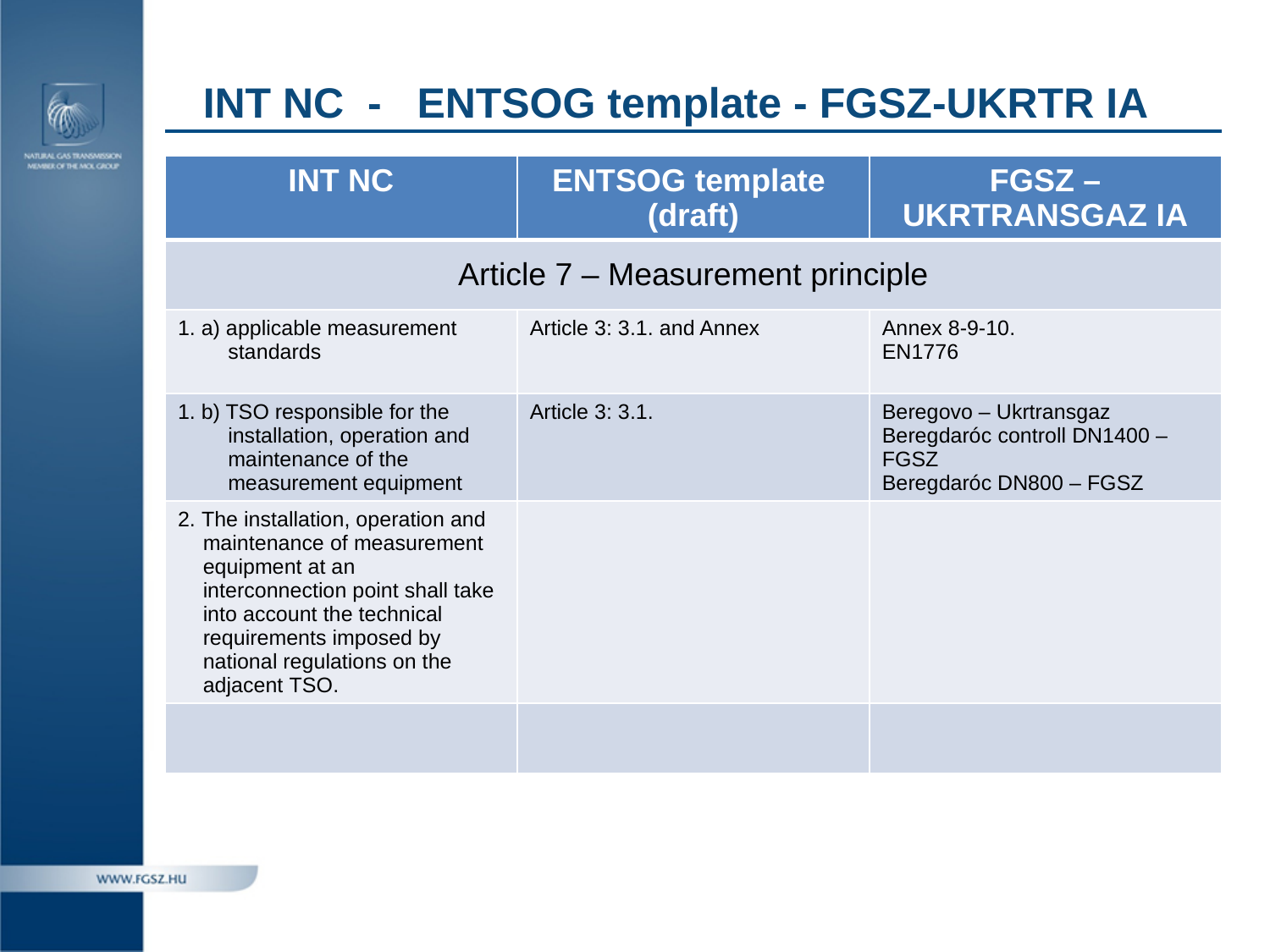

# INT NC  -   ENTSOG template - FGSZ-UKRTR IA
| INT NC | ENTSOG template (draft) | FGSZ – UKRTRANSGAZ IA |
| --- | --- | --- |
| Article 7 – Measurement principle |  |  |
| 1. a) applicable measurement standards | Article 3: 3.1. and Annex | Annex 8-9-10. EN1776 |
| 1. b) TSO responsible for the installation, operation and maintenance of the measurement equipment | Article 3: 3.1. | Beregovo – Ukrtransgaz Beregdaróc controll DN1400 – FGSZ Beregdaróc DN800 – FGSZ |
| 2. The installation, operation and maintenance of measurement equipment at an interconnection point shall take into account the technical requirements imposed by national regulations on the adjacent TSO. |  |  |
|  |  |  |